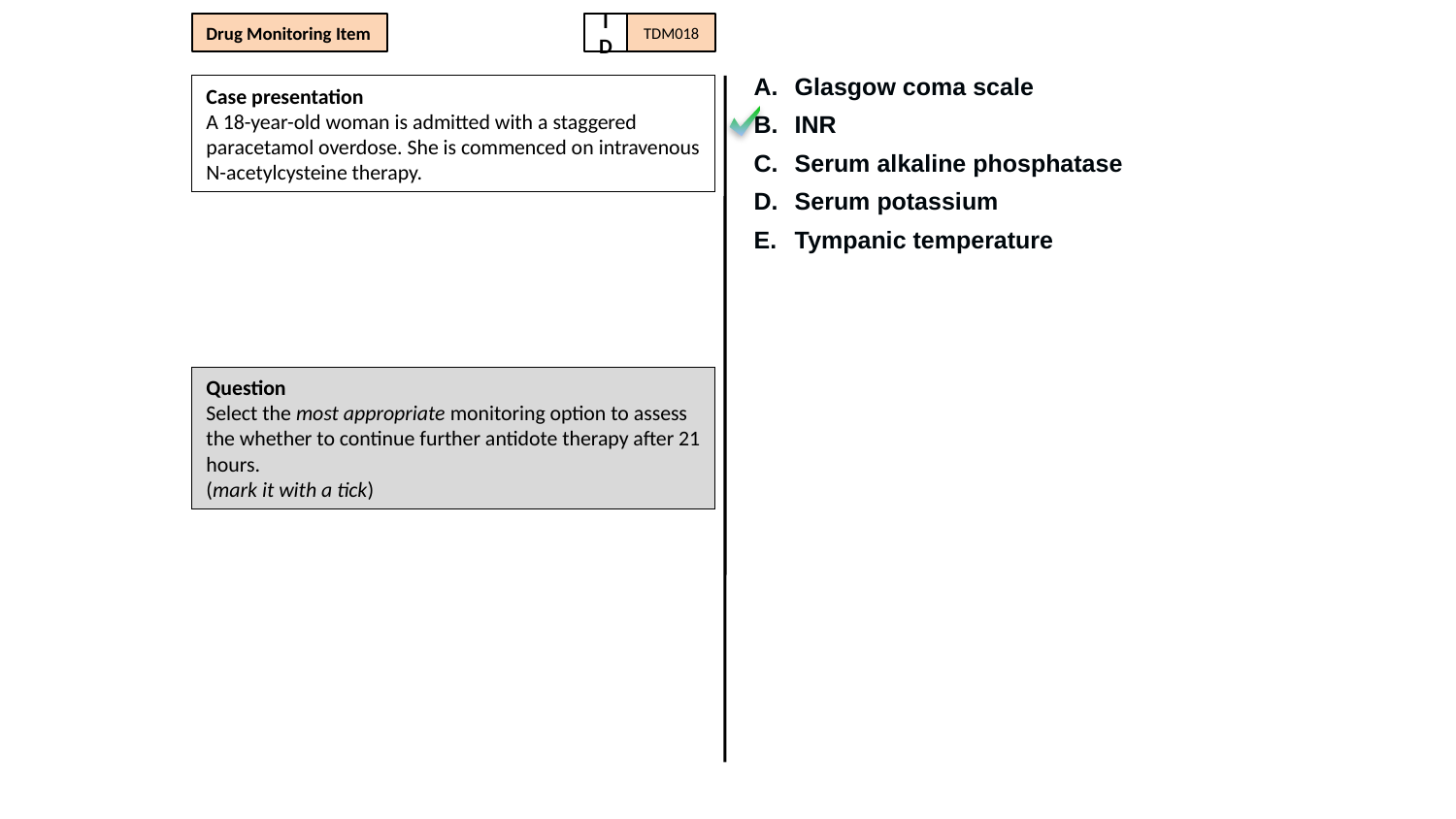

Drug Monitoring Item
ID
TDM018
#
Glasgow coma scale
INR
Serum alkaline phosphatase
Serum potassium
Tympanic temperature
Case presentation
A 18-year-old woman is admitted with a staggered paracetamol overdose. She is commenced on intravenous N-acetylcysteine therapy.

Question
Select the most appropriate monitoring option to assess the whether to continue further antidote therapy after 21 hours.
(mark it with a tick)